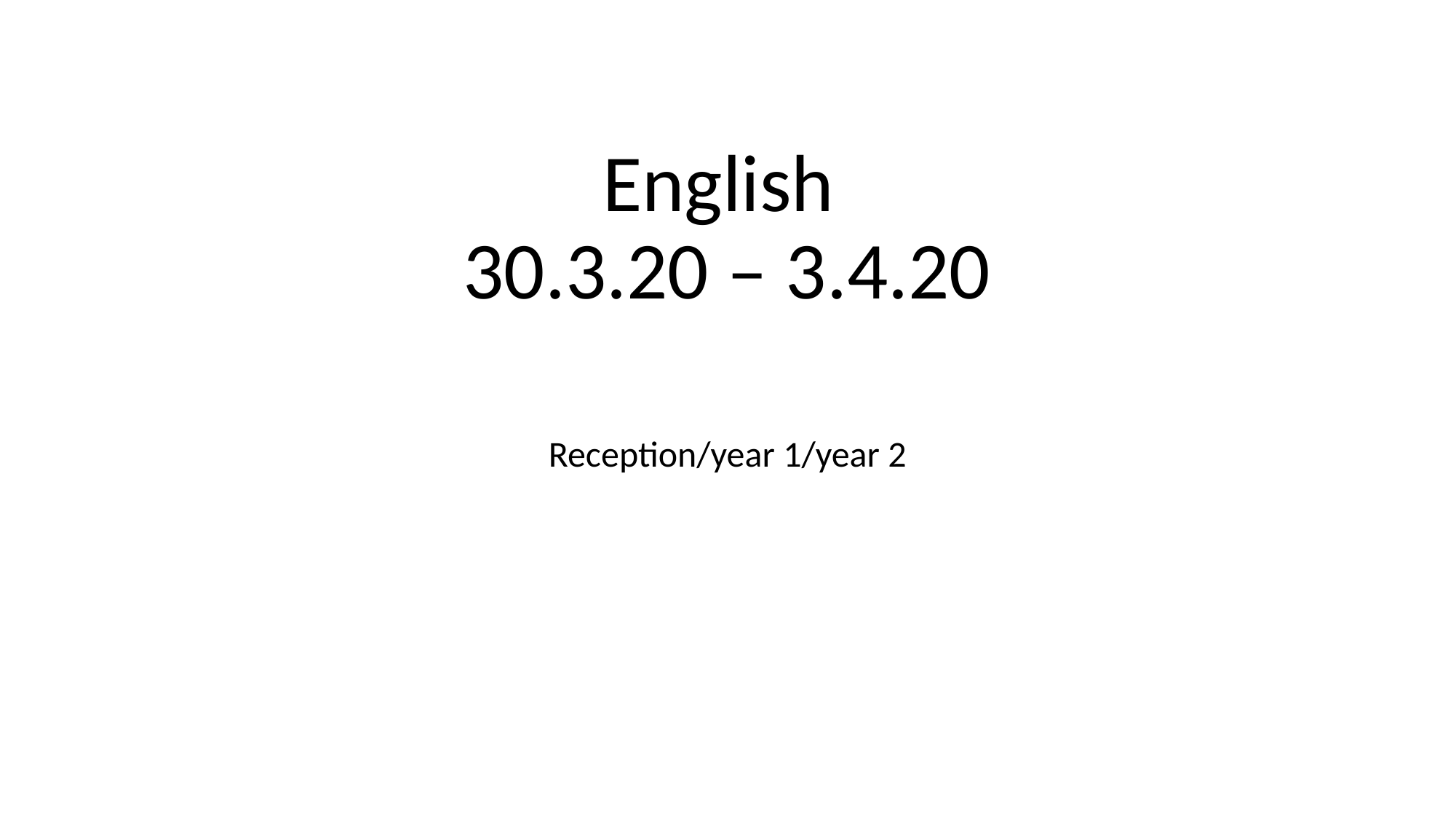

# English 30.3.20 – 3.4.20
Reception/year 1/year 2